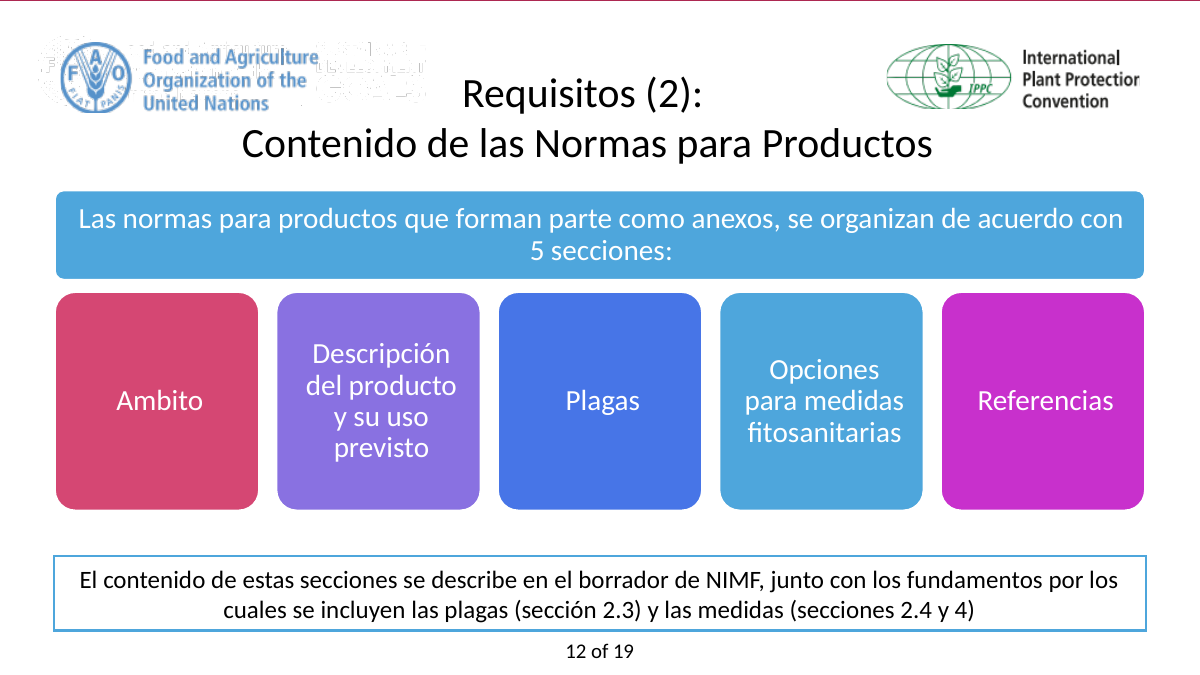

Requisitos (2):
Contenido de las Normas para Productos
Las normas para productos que forman parte como anexos, se organizan de acuerdo con 5 secciones:
Ambito
Descripción del producto y su uso previsto
Plagas
Opciones para medidas fitosanitarias
Referencias
El contenido de estas secciones se describe en el borrador de NIMF, junto con los fundamentos por los cuales se incluyen las plagas (sección 2.3) y las medidas (secciones 2.4 y 4)
12 of 19